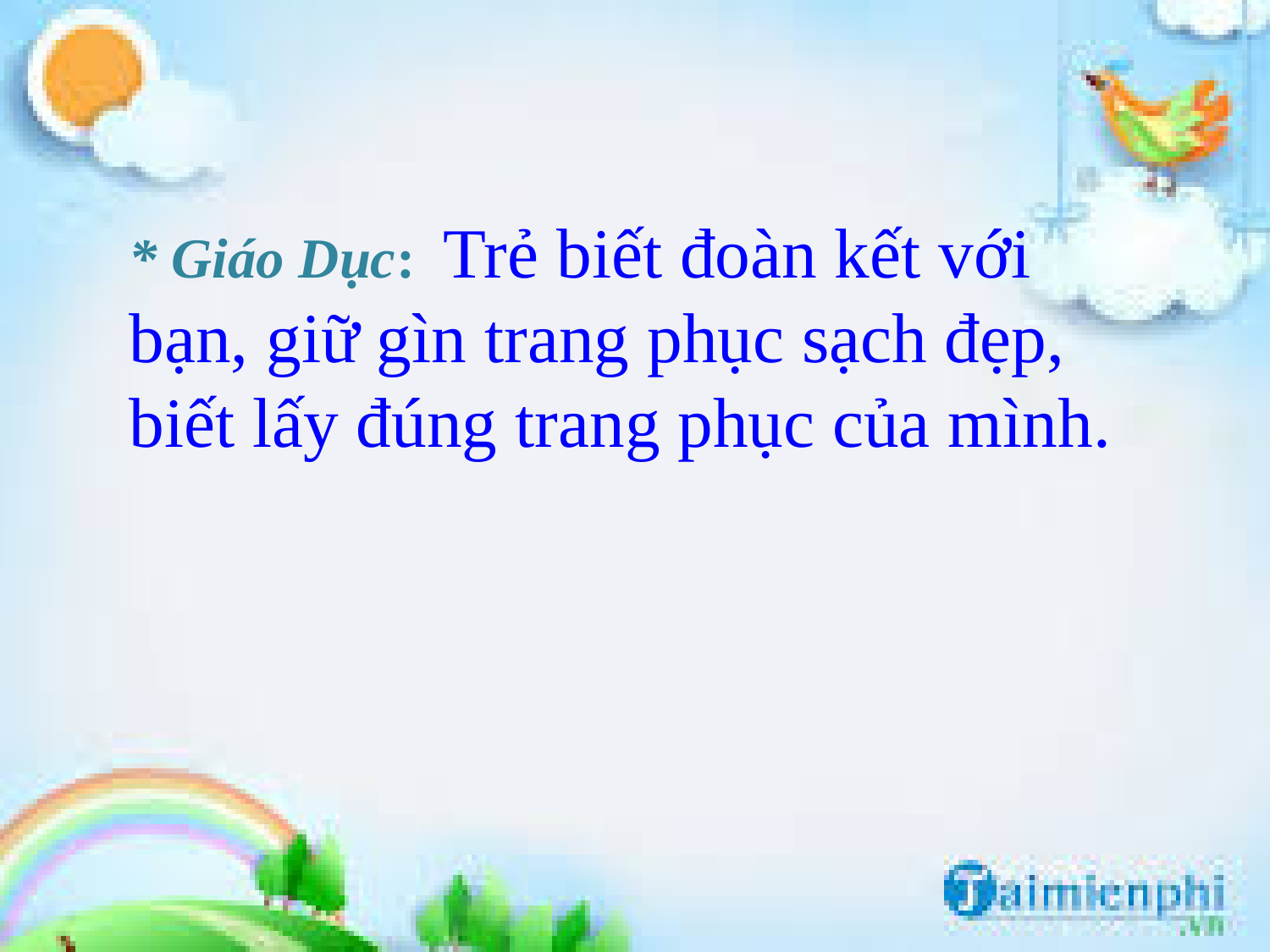

* Giáo Dục:  Trẻ biết đoàn kết với bạn, giữ gìn trang phục sạch đẹp, biết lấy đúng trang phục của mình.